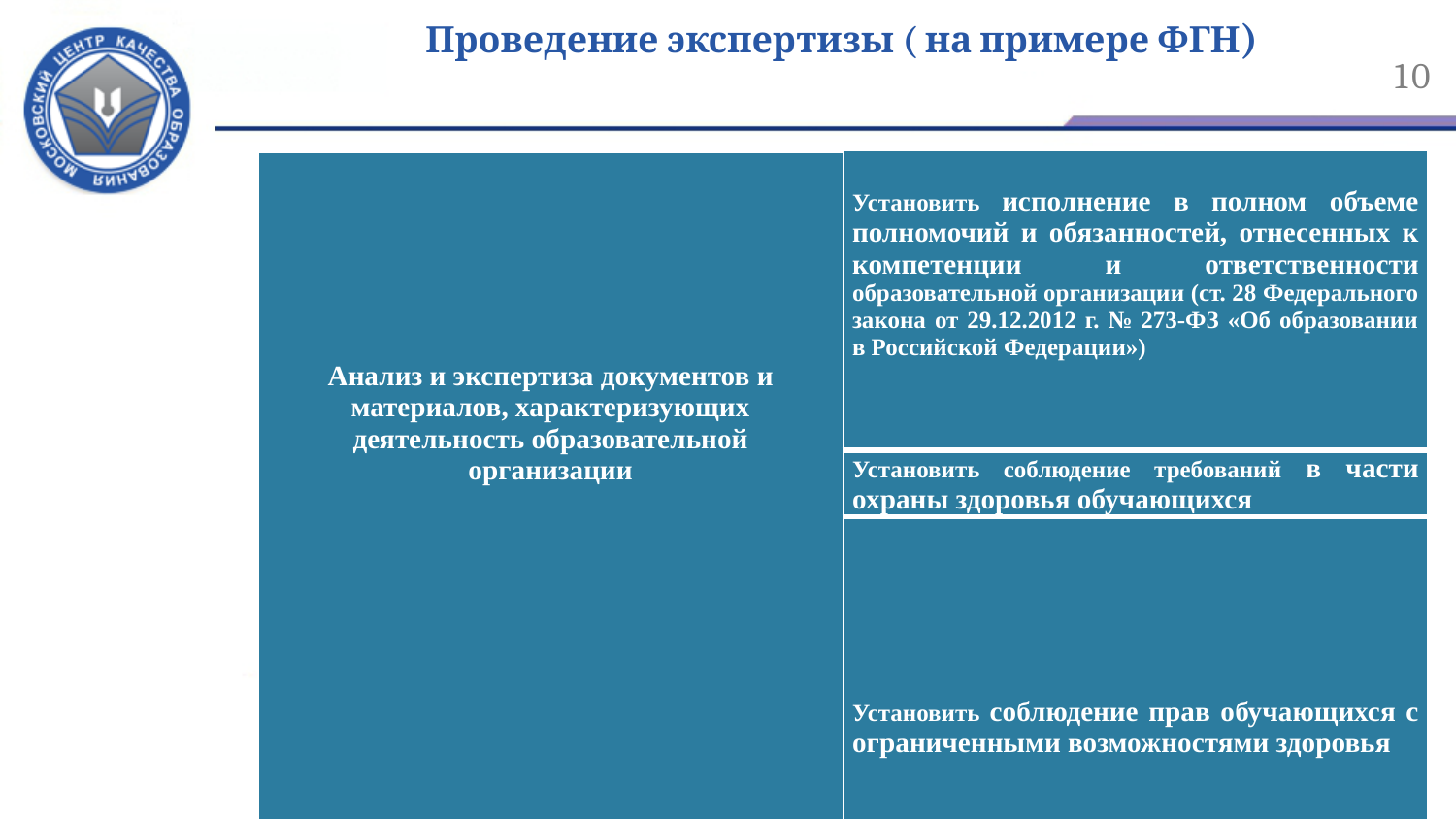

# Проведение экспертизы ( на примере ФГН)
10
| Анализ и экспертиза документов и материалов, характеризующих деятельность образовательной организации | Установить исполнение в полном объеме полномочий и обязанностей, отнесенных к компетенции и ответственности образовательной организации (ст. 28 Федерального закона от 29.12.2012 г. № 273-ФЗ «Об образовании в Российской Федерации») |
| --- | --- |
|  | Установить соблюдение требований в части охраны здоровья обучающихся |
|  | Установить соблюдение прав обучающихся с ограниченными возможностями здоровья |